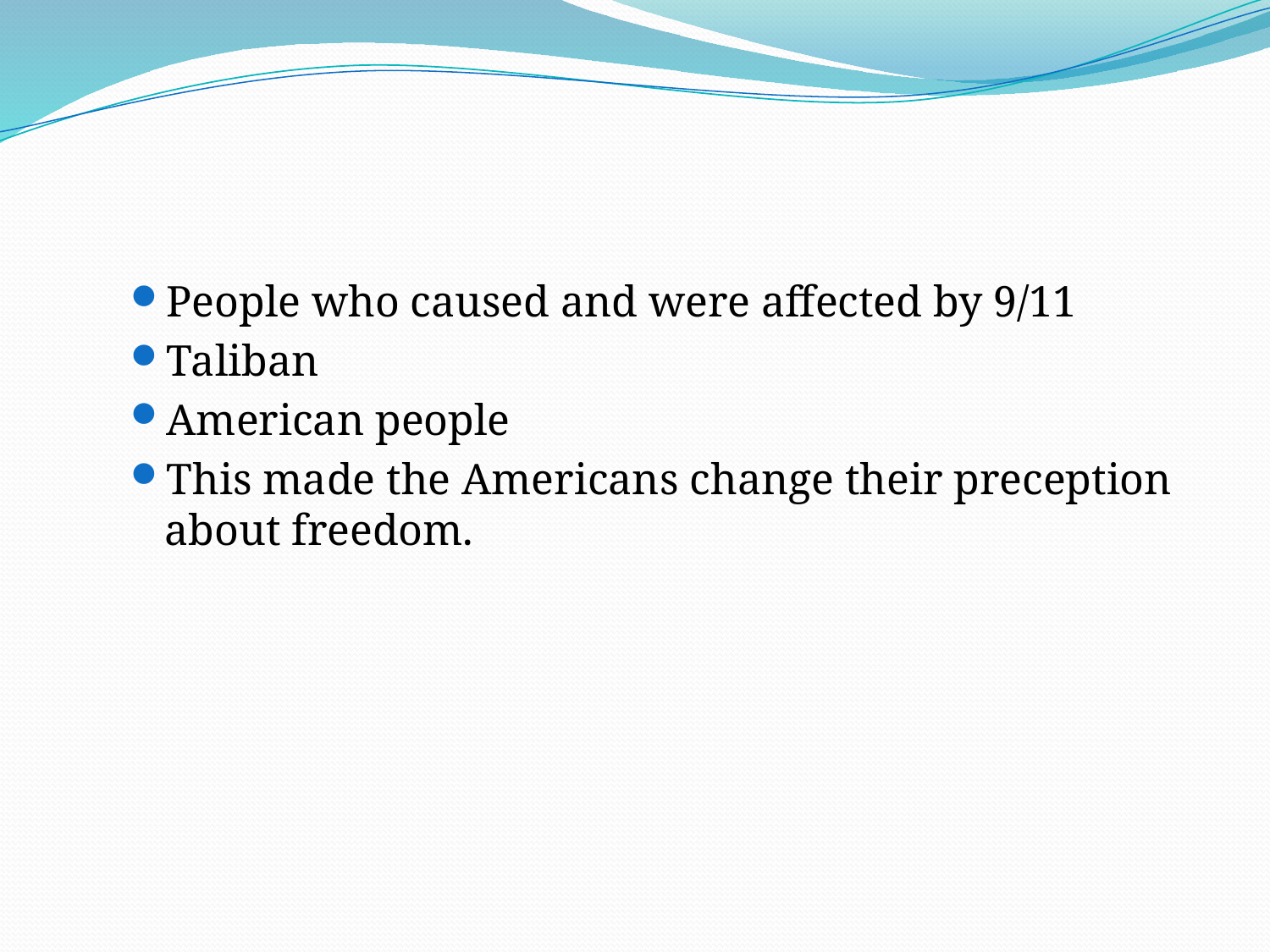

#
People who caused and were affected by 9/11
Taliban
American people
This made the Americans change their preception about freedom.